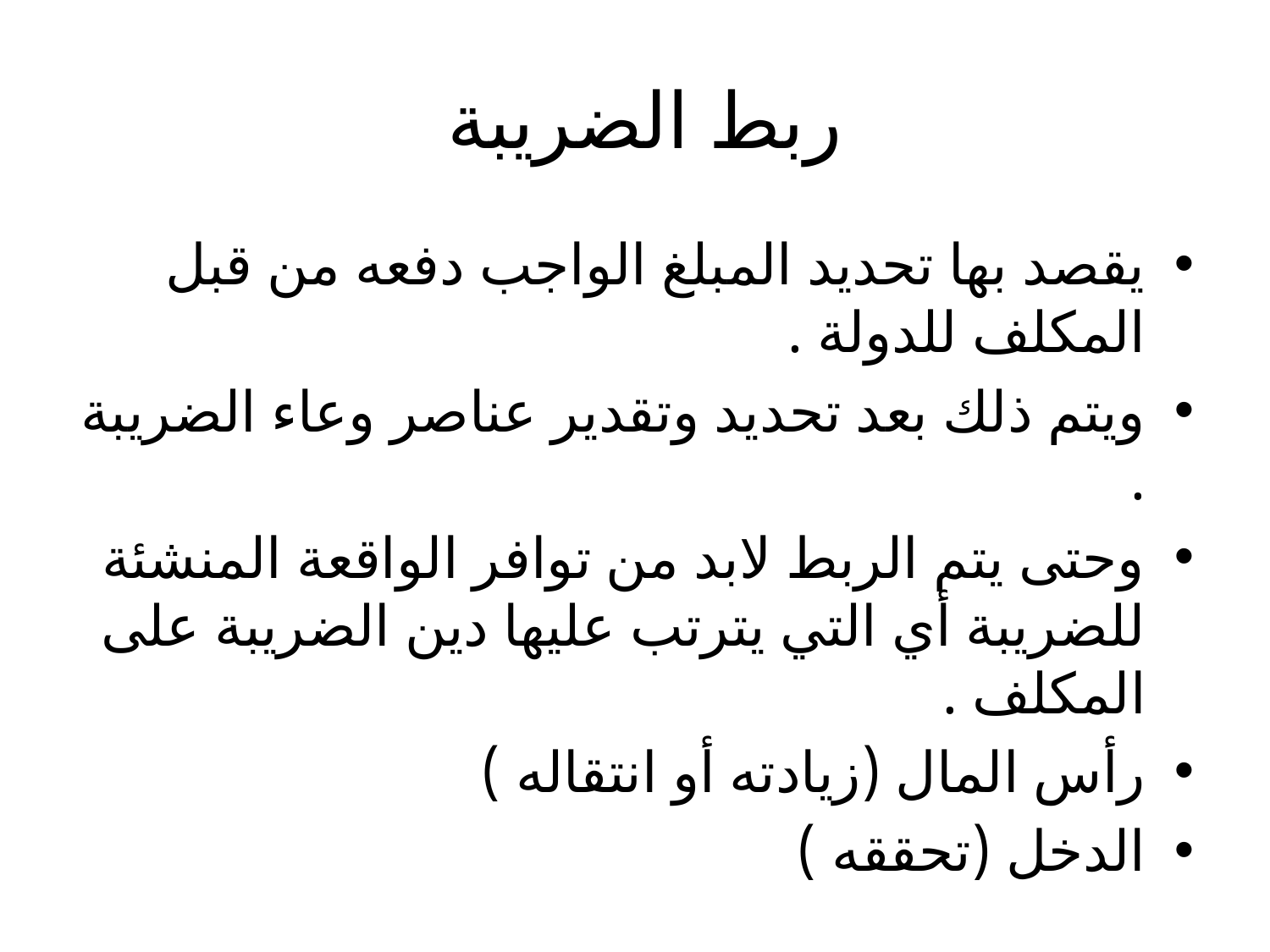

# ربط الضريبة
يقصد بها تحديد المبلغ الواجب دفعه من قبل المكلف للدولة .
ويتم ذلك بعد تحديد وتقدير عناصر وعاء الضريبة .
وحتى يتم الربط لابد من توافر الواقعة المنشئة للضريبة أي التي يترتب عليها دين الضريبة على المكلف .
رأس المال (زيادته أو انتقاله )
الدخل (تحققه )